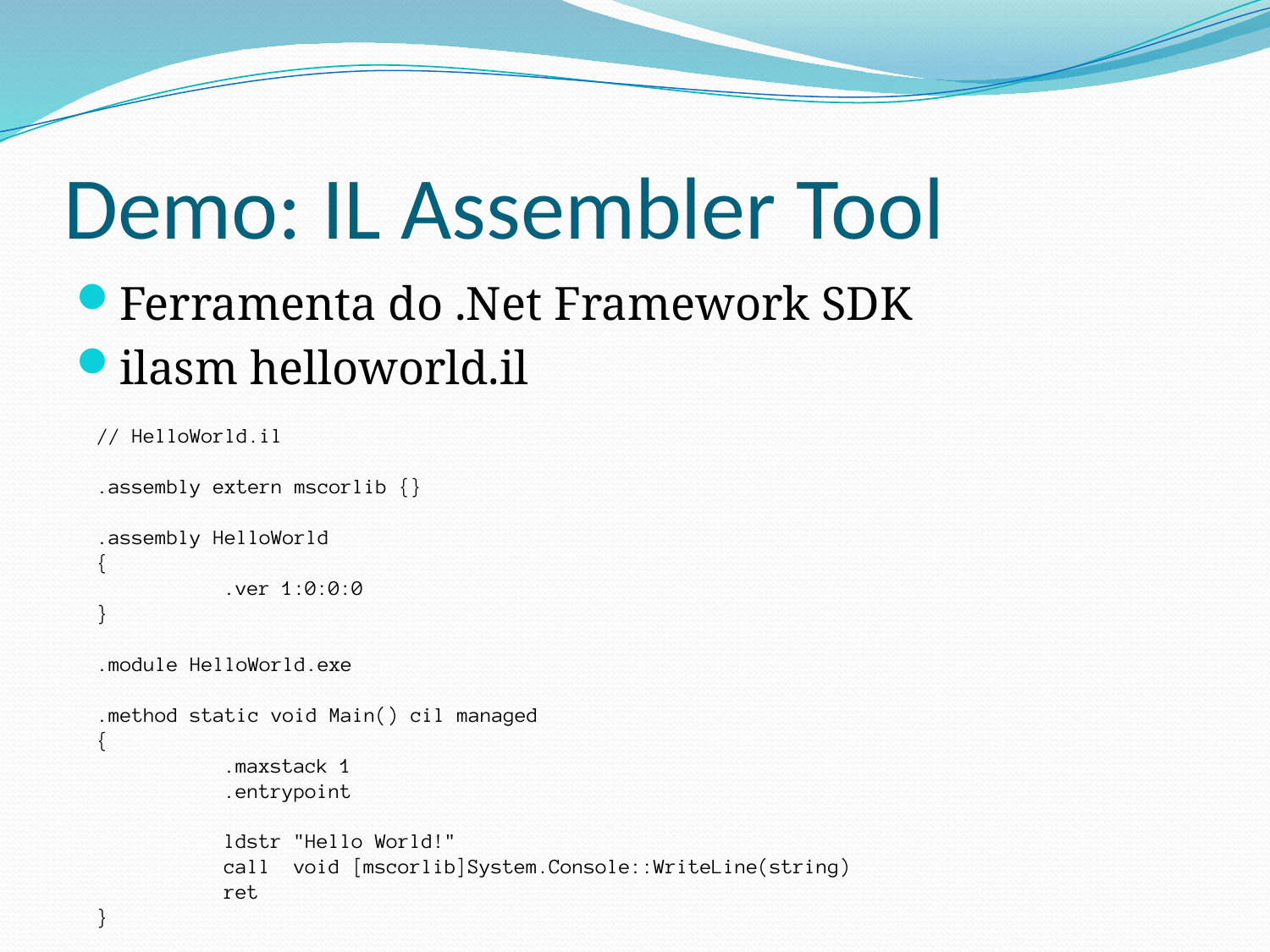

# Demo: IL Assembler Tool
Ferramenta do .Net Framework SDK
ilasm helloworld.il
// HelloWorld.il

.assembly extern mscorlib {}

.assembly HelloWorld
{
	.ver 1:0:0:0
}

.module HelloWorld.exe

.method static void Main() cil managed
{
	.maxstack 1
	.entrypoint

	ldstr "Hello World!"
	call  void [mscorlib]System.Console::WriteLine(string)
	ret
}